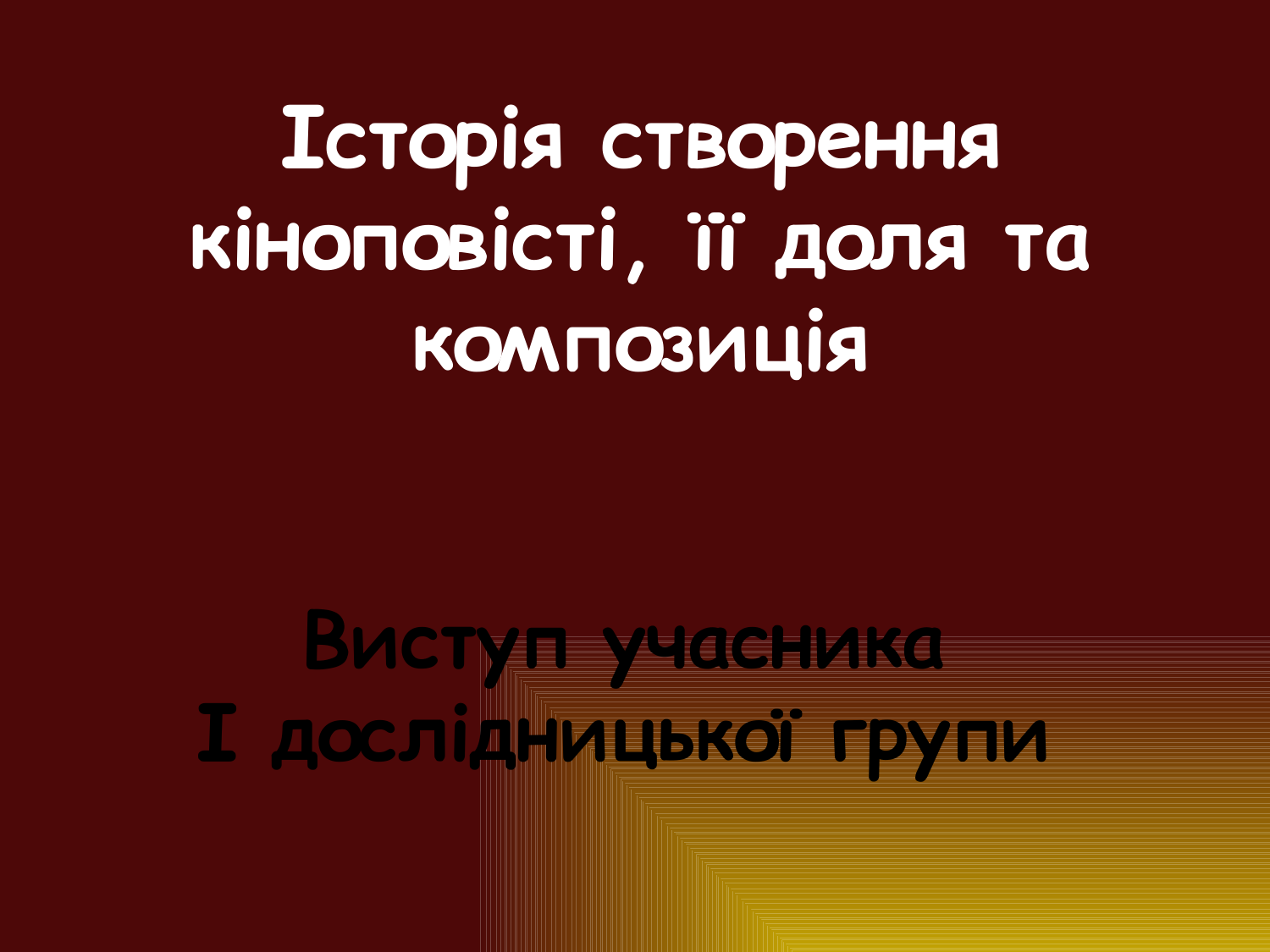

Історія створення кіноповісті, її доля та композиція
Виступ учасника
І дослідницької групи